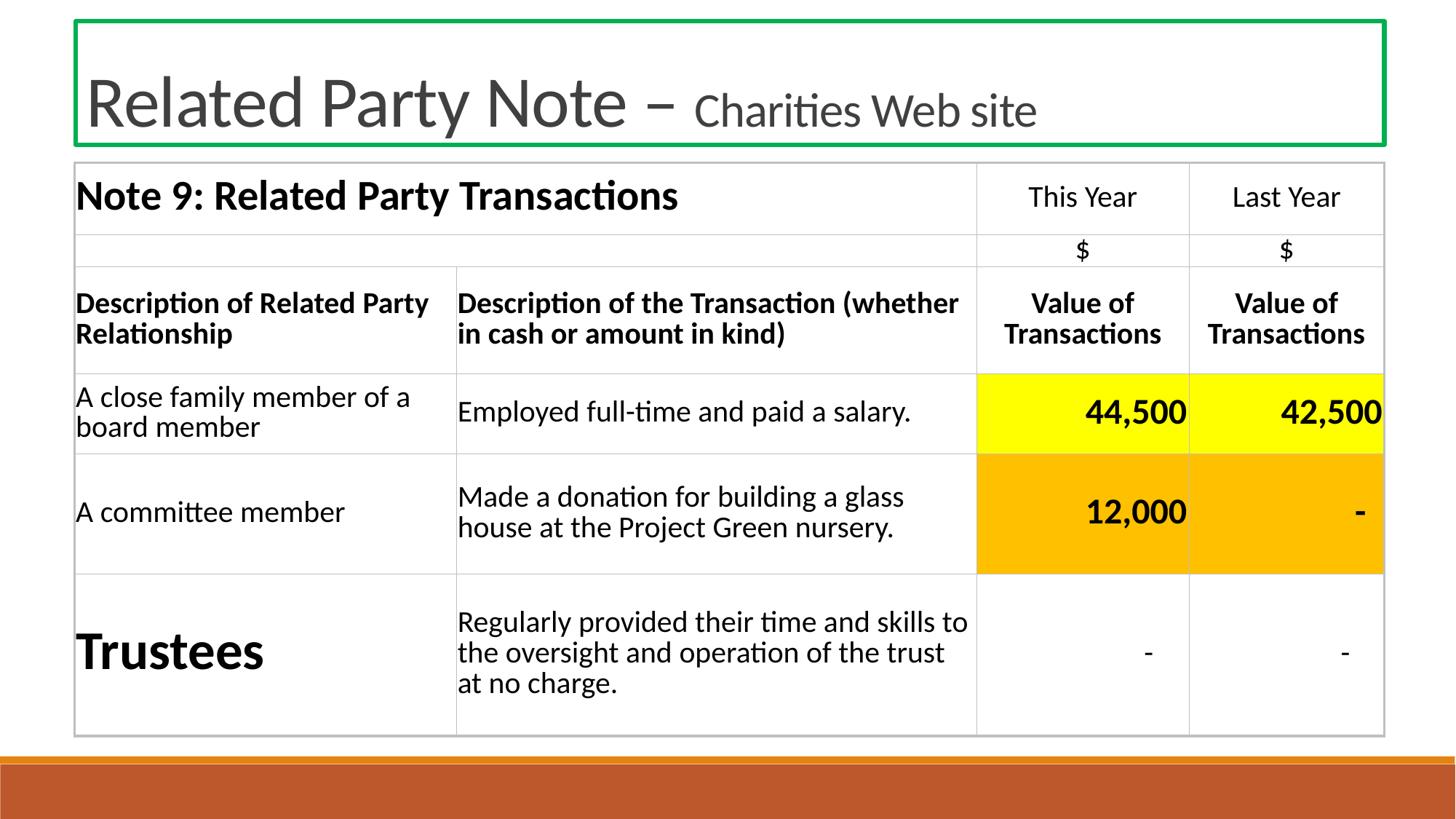

Related Party Note – Charities Web site
| Note 9: Related Party Transactions |  | This Year | Last Year |
| --- | --- | --- | --- |
|  |  | $ | $ |
| Description of Related Party Relationship | Description of the Transaction (whether in cash or amount in kind) | Value of Transactions | Value of Transactions |
| A close family member of a board member | Employed full-time and paid a salary. | 44,500 | 42,500 |
| A committee member | Made a donation for building a glass house at the Project Green nursery. | 12,000 | - |
| Trustees | Regularly provided their time and skills to the oversight and operation of the trust at no charge. | - | - |